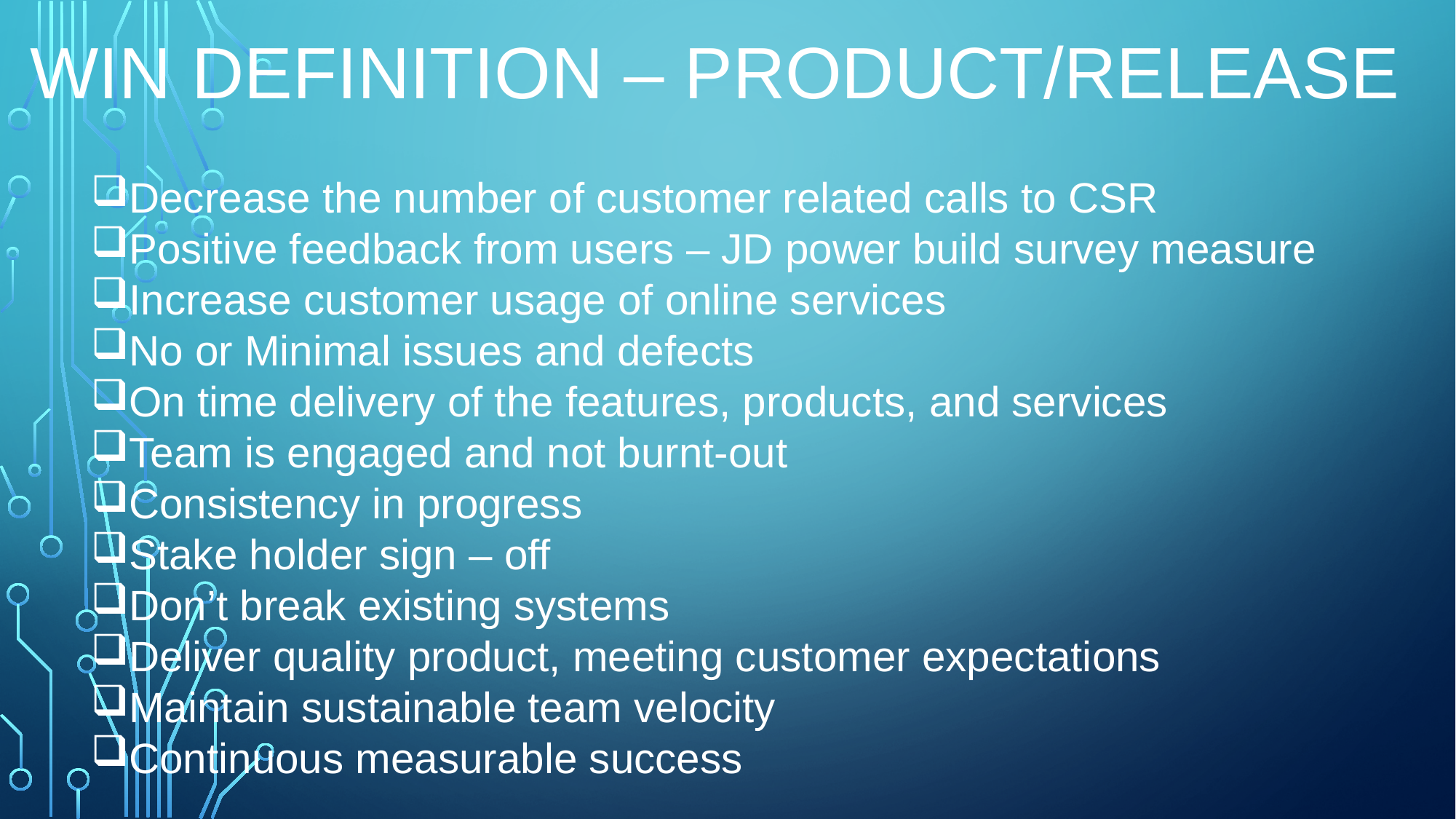

# Win definition – product/release
Decrease the number of customer related calls to CSR
Positive feedback from users – JD power build survey measure
Increase customer usage of online services
No or Minimal issues and defects
On time delivery of the features, products, and services
Team is engaged and not burnt-out
Consistency in progress
Stake holder sign – off
Don’t break existing systems
Deliver quality product, meeting customer expectations
Maintain sustainable team velocity
Continuous measurable success